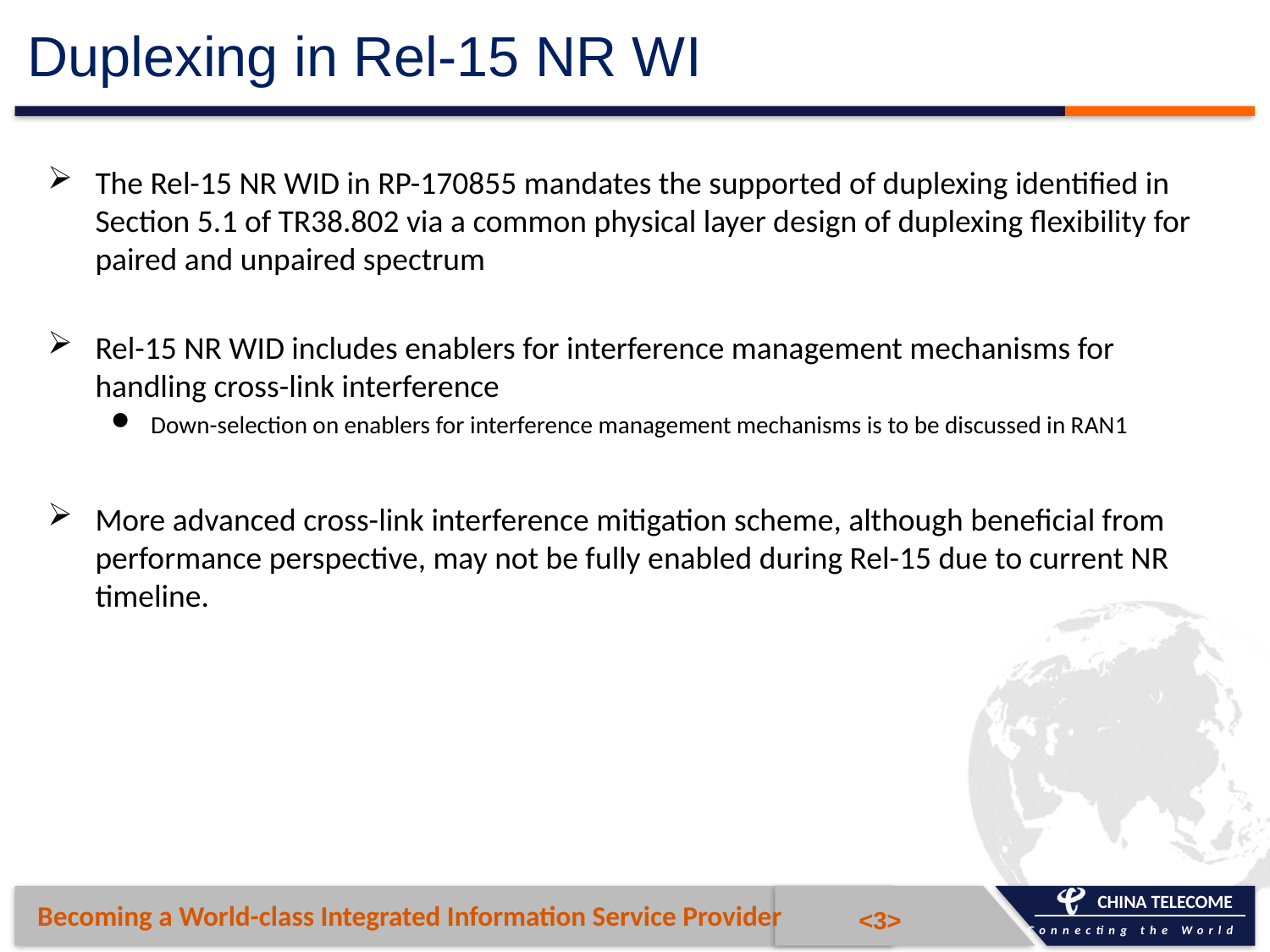

# Duplexing in Rel-15 NR WI
The Rel-15 NR WID in RP-170855 mandates the supported of duplexing identified in Section 5.1 of TR38.802 via a common physical layer design of duplexing flexibility for paired and unpaired spectrum

Rel-15 NR WID includes enablers for interference management mechanisms for handling cross-link interference
Down-selection on enablers for interference management mechanisms is to be discussed in RAN1

More advanced cross-link interference mitigation scheme, although beneficial from performance perspective, may not be fully enabled during Rel-15 due to current NR timeline.